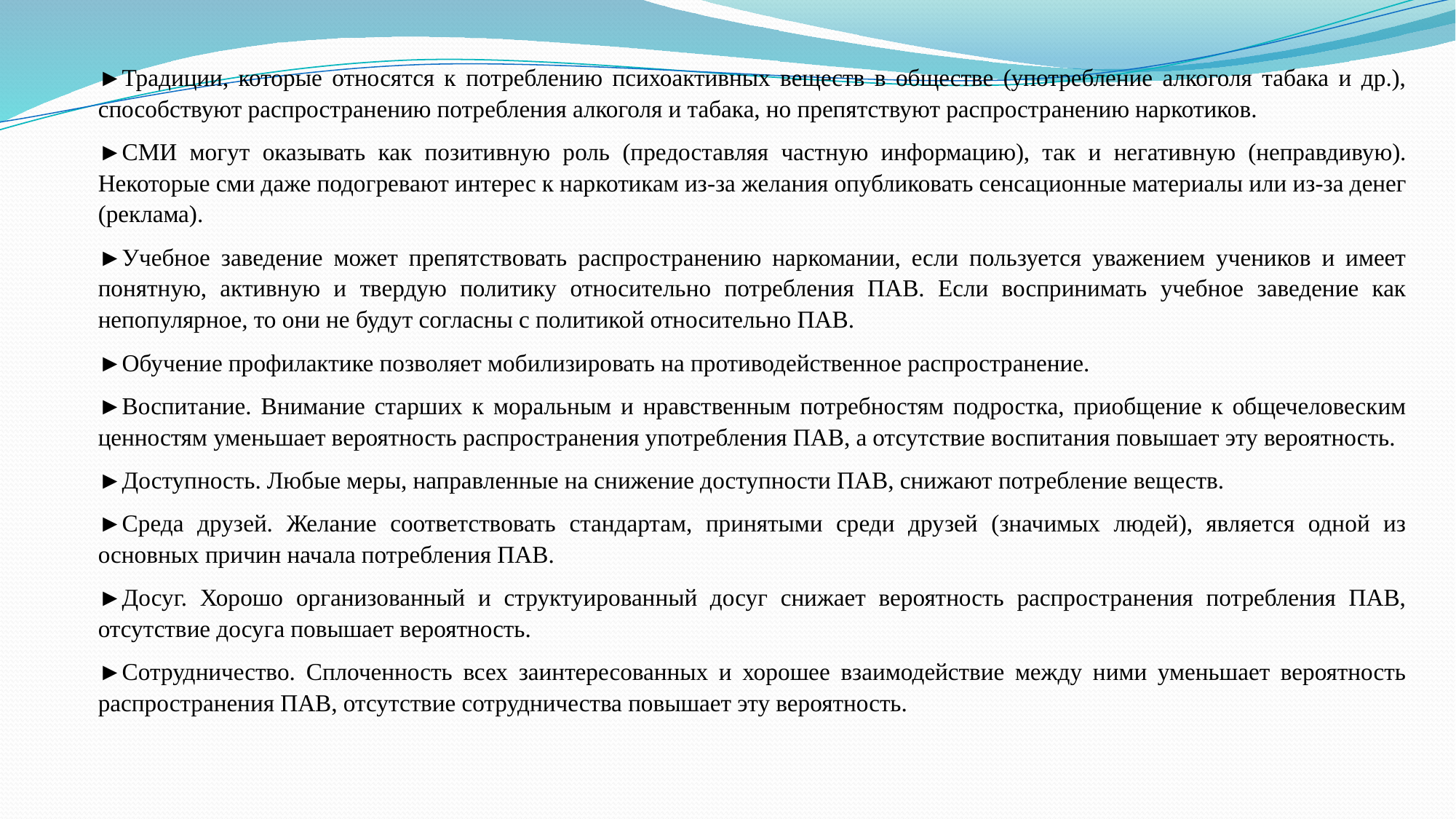

►Традиции, которые относятся к потреблению психоактивных веществ в обществе (употребление алкоголя табака и др.), способствуют распространению потребления алкоголя и табака, но препятствуют распространению наркотиков.
►СМИ могут оказывать как позитивную роль (предоставляя частную информацию), так и негативную (неправдивую). Некоторые сми даже подогревают интерес к наркотикам из-за желания опубликовать сенсационные материалы или из-за денег (реклама).
►Учебное заведение может препятствовать распространению наркомании, если пользуется уважением учеников и имеет понятную, активную и твердую политику относительно потребления ПАВ. Если воспринимать учебное заведение как непопулярное, то они не будут согласны с политикой относительно ПАВ.
►Обучение профилактике позволяет мобилизировать на противодейственное распространение.
►Воспитание. Внимание старших к моральным и нравственным потребностям подростка, приобщение к общечеловеским ценностям уменьшает вероятность распространения употребления ПАВ, а отсутствие воспитания повышает эту вероятность.
►Доступность. Любые меры, направленные на снижение доступности ПАВ, снижают потребление веществ.
►Среда друзей. Желание соответствовать стандартам, принятыми среди друзей (значимых людей), является одной из основных причин начала потребления ПАВ.
►Досуг. Хорошо организованный и структуированный досуг снижает вероятность распространения потребления ПАВ, отсутствие досуга повышает вероятность.
►Сотрудничество. Сплоченность всех заинтересованных и хорошее взаимодействие между ними уменьшает вероятность распространения ПАВ, отсутствие сотрудничества повышает эту вероятность.